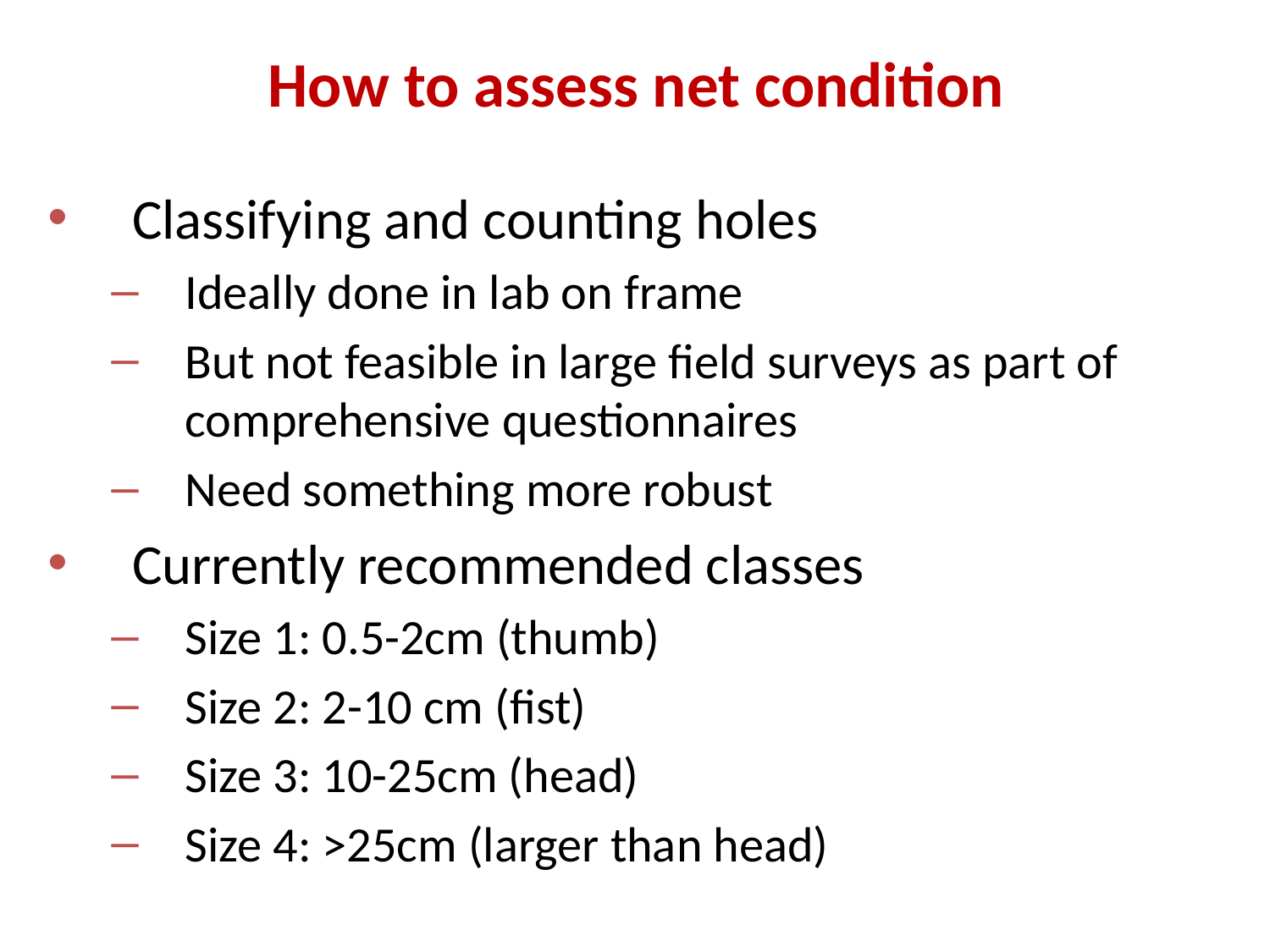

How to assess net condition
Classifying and counting holes
Ideally done in lab on frame
But not feasible in large field surveys as part of comprehensive questionnaires
Need something more robust
Currently recommended classes
Size 1: 0.5-2cm (thumb)
Size 2: 2-10 cm (fist)
Size 3: 10-25cm (head)
Size 4: >25cm (larger than head)